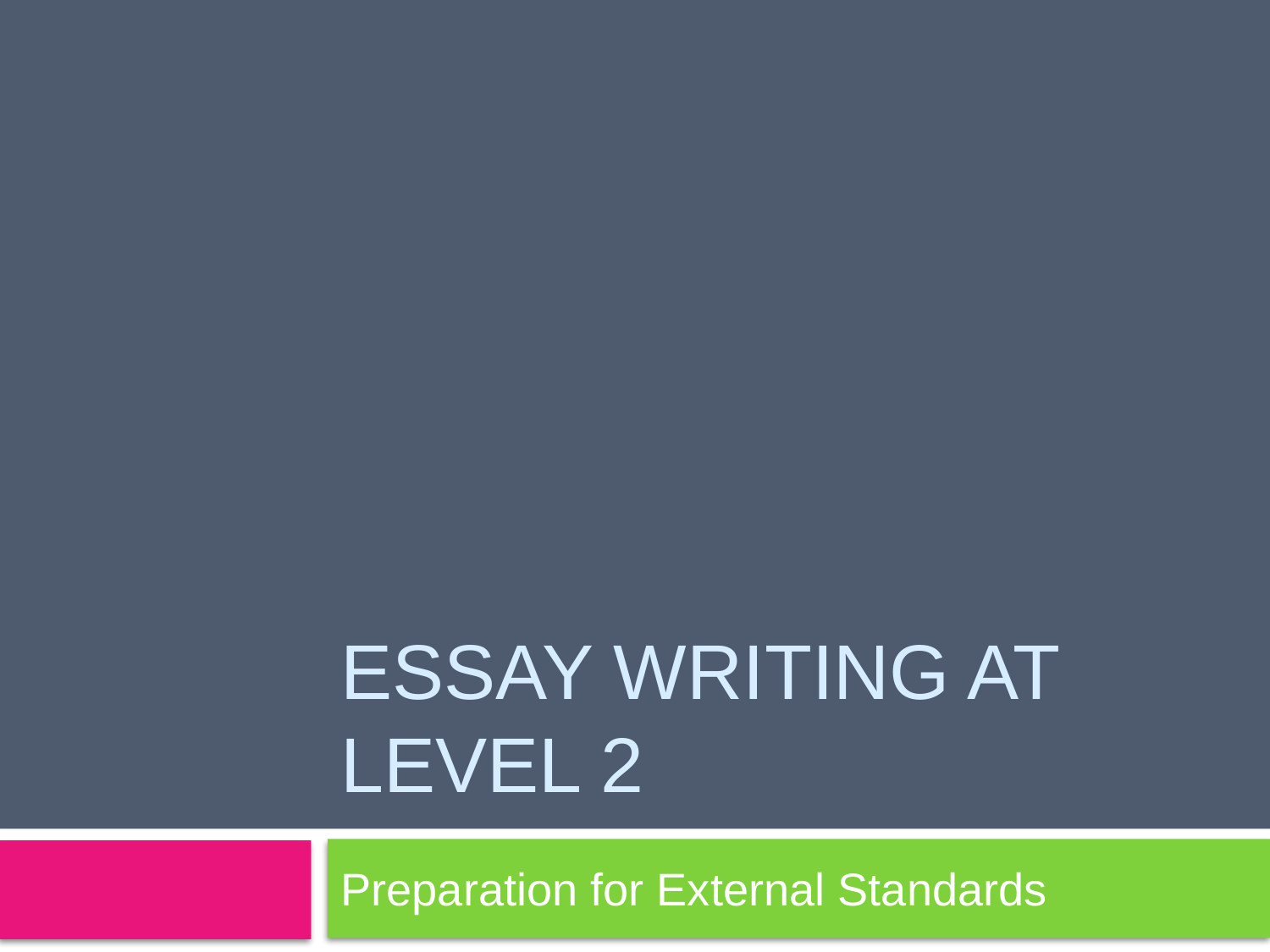

# Essay Writing at Level 2
Preparation for External Standards